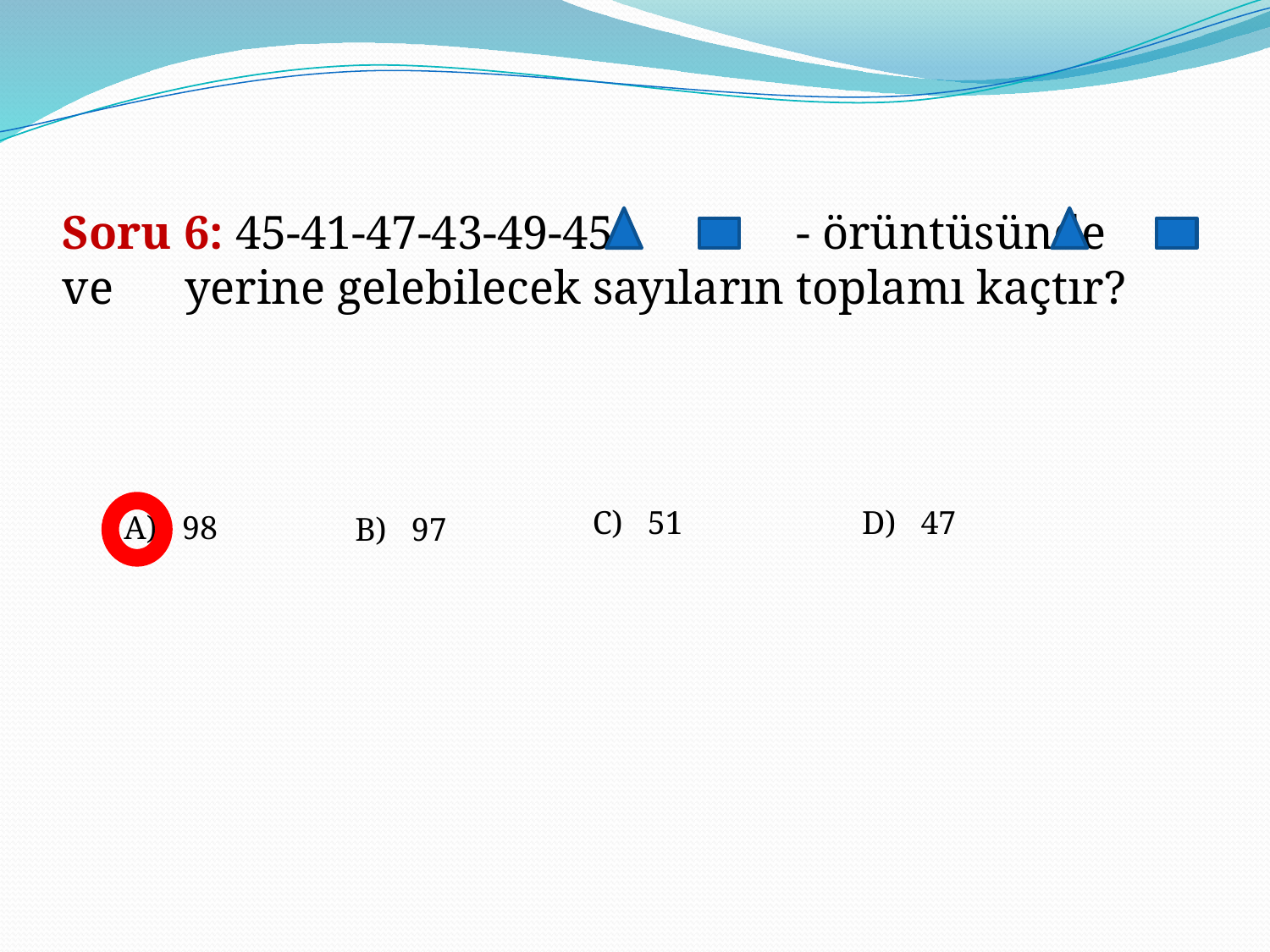

Soru 6: 45-41-47-43-49-45-      -       - örüntüsünde      ve      yerine gelebilecek sayıların toplamı kaçtır?

C)   51
D)   47
A)   98
B)   97